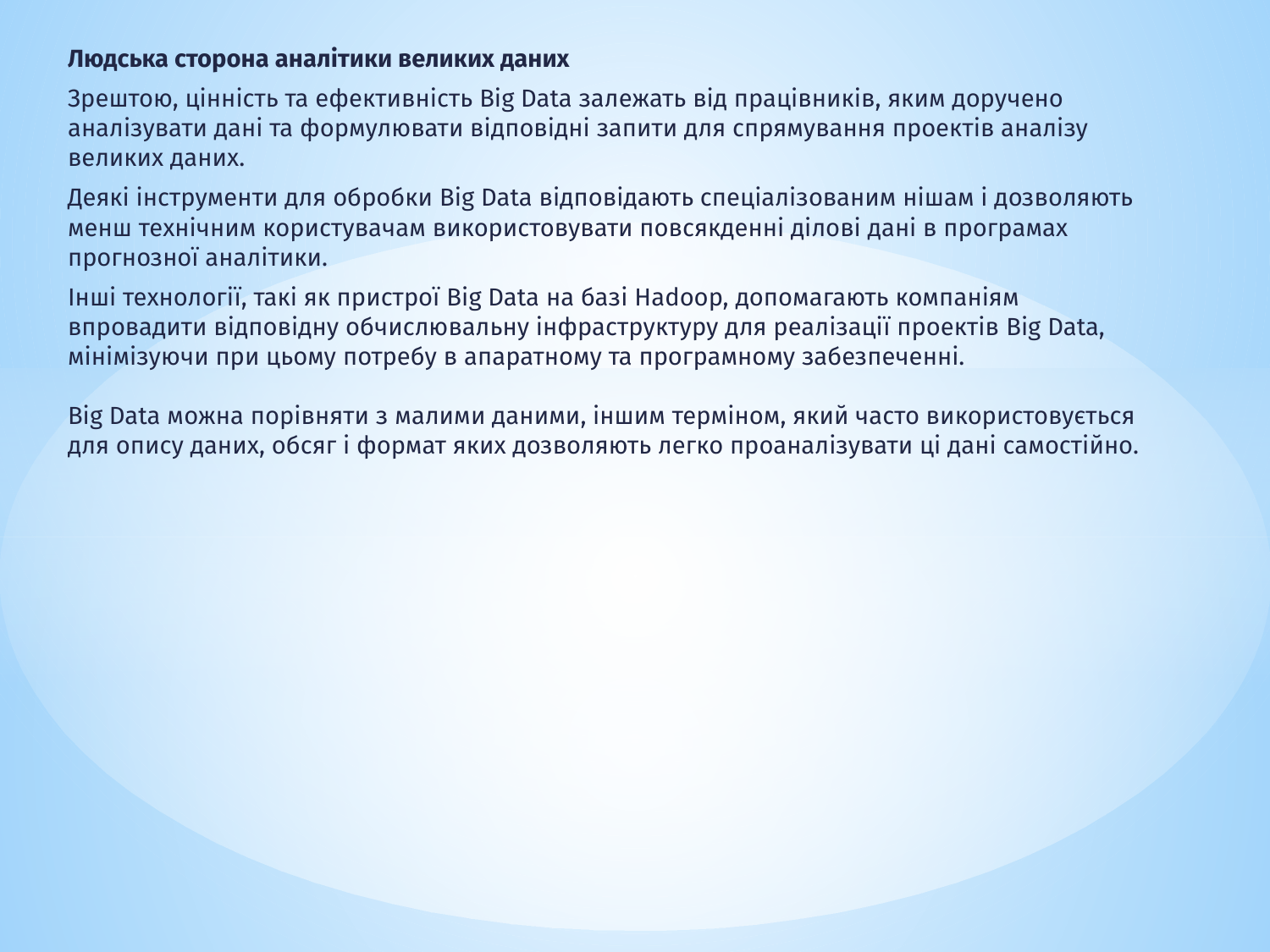

Людська сторона аналітики великих даних
Зрештою, цінність та ефективність Big Data залежать від працівників, яким доручено аналізувати дані та формулювати відповідні запити для спрямування проектів аналізу великих даних.
Деякі інструменти для обробки Big Data відповідають спеціалізованим нішам і дозволяють менш технічним користувачам використовувати повсякденні ділові дані в програмах прогнозної аналітики.
Інші технології, такі як пристрої Big Data на базі Hadoop, допомагають компаніям впровадити відповідну обчислювальну інфраструктуру для реалізації проектів Big Data, мінімізуючи при цьому потребу в апаратному та програмному забезпеченні.
Big Data можна порівняти з малими даними, іншим терміном, який часто використовується для опису даних, обсяг і формат яких дозволяють легко проаналізувати ці дані самостійно.